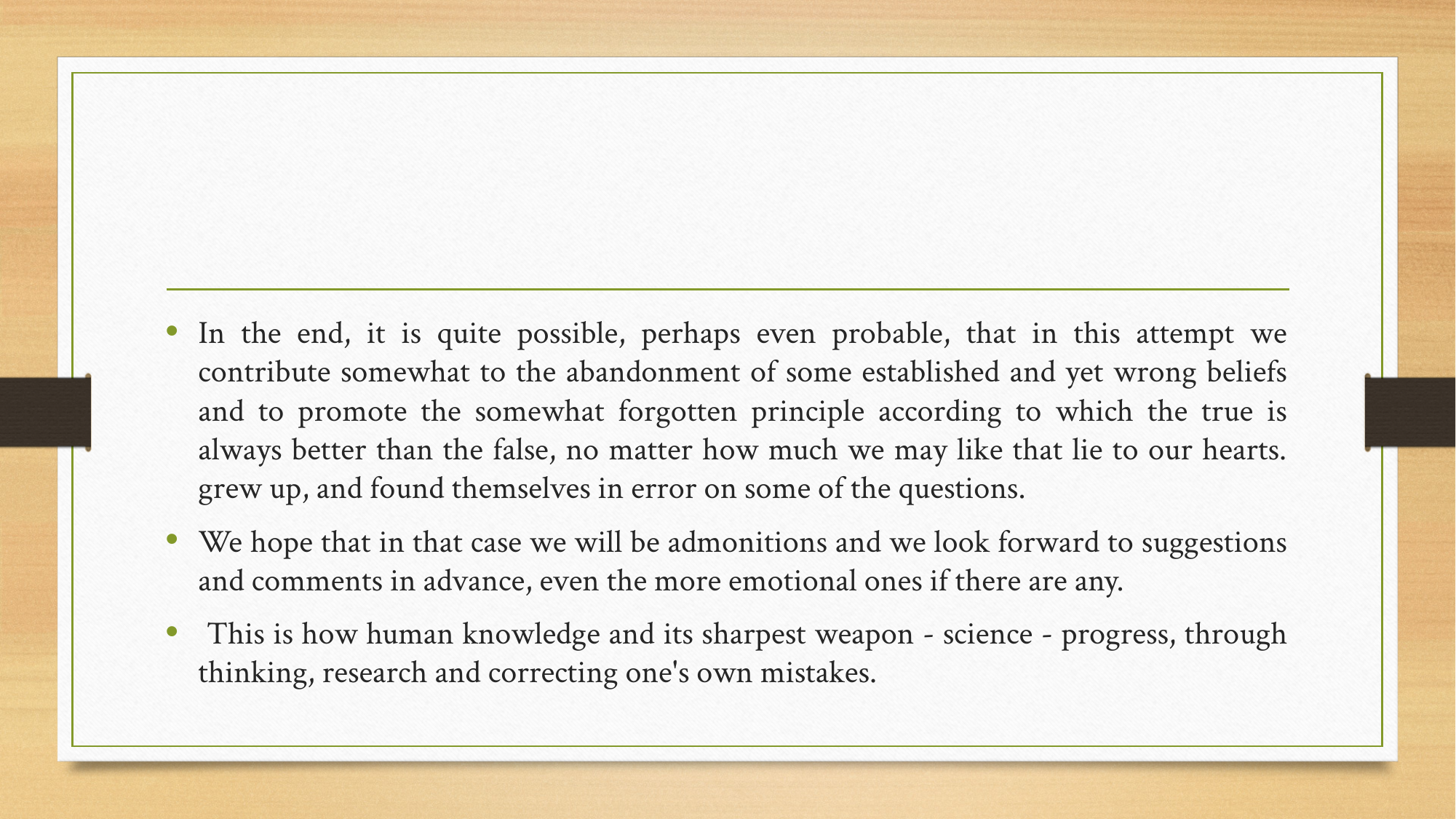

In the end, it is quite possible, perhaps even probable, that in this attempt we contribute somewhat to the abandonment of some established and yet wrong beliefs and to promote the somewhat forgotten principle according to which the true is always better than the false, no matter how much we may like that lie to our hearts. grew up, and found themselves in error on some of the questions.
We hope that in that case we will be admonitions and we look forward to suggestions and comments in advance, even the more emotional ones if there are any.
 This is how human knowledge and its sharpest weapon - science - progress, through thinking, research and correcting one's own mistakes.